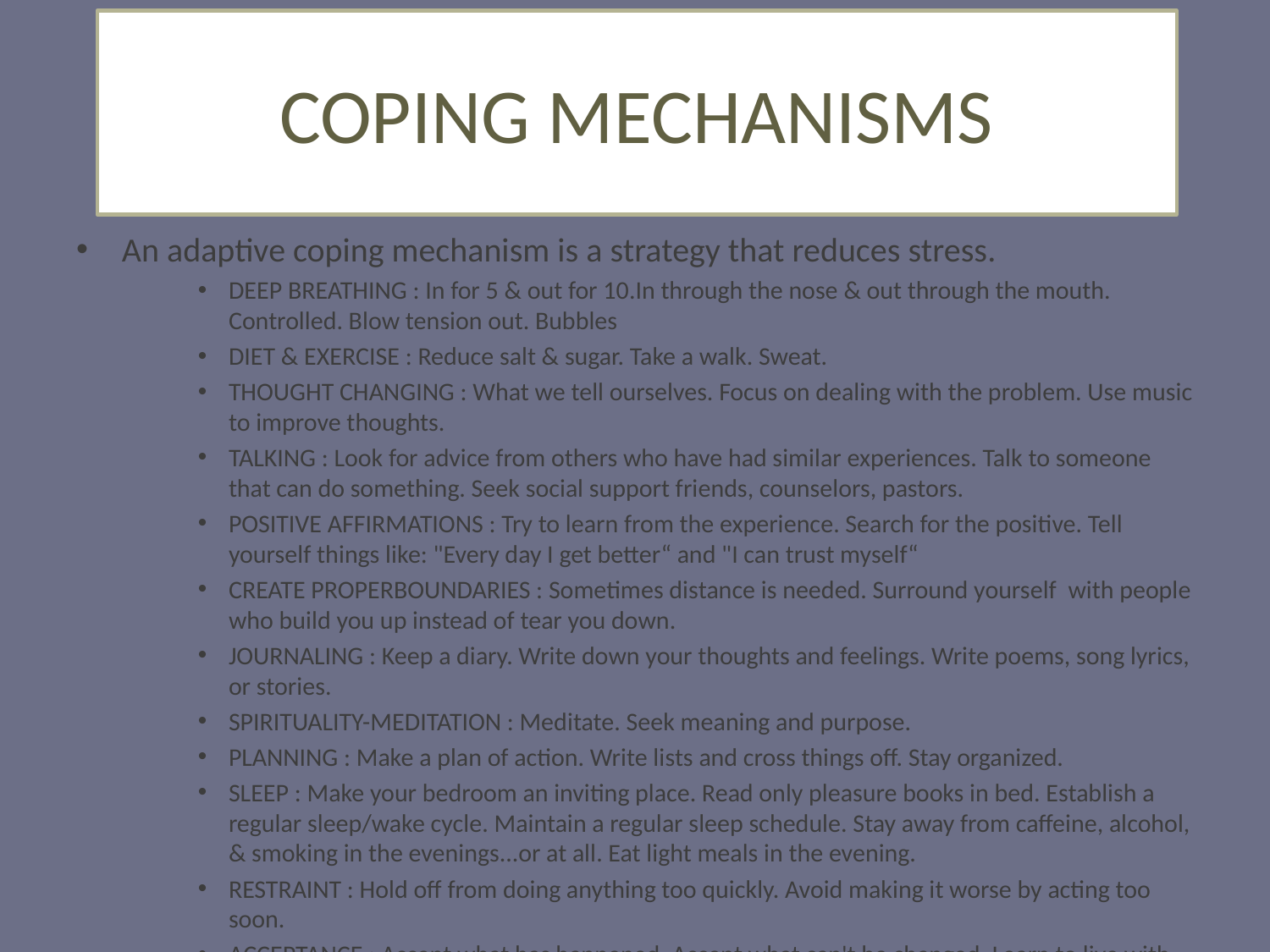

COPING MECHANISMS
An adaptive coping mechanism is a strategy that reduces stress.
DEEP BREATHING : In for 5 & out for 10.In through the nose & out through the mouth. Controlled. Blow tension out. Bubbles
DIET & EXERCISE : Reduce salt & sugar. Take a walk. Sweat.
THOUGHT CHANGING : What we tell ourselves. Focus on dealing with the problem. Use music to improve thoughts.
TALKING : Look for advice from others who have had similar experiences. Talk to someone that can do something. Seek social support friends, counselors, pastors.
POSITIVE AFFIRMATIONS : Try to learn from the experience. Search for the positive. Tell yourself things like: "Every day I get better“ and "I can trust myself“
CREATE PROPERBOUNDARIES : Sometimes distance is needed. Surround yourself  with people who build you up instead of tear you down.
JOURNALING : Keep a diary. Write down your thoughts and feelings. Write poems, song lyrics, or stories.
SPIRITUALITY-MEDITATION : Meditate. Seek meaning and purpose.
PLANNING : Make a plan of action. Write lists and cross things off. Stay organized.
SLEEP : Make your bedroom an inviting place. Read only pleasure books in bed. Establish a regular sleep/wake cycle. Maintain a regular sleep schedule. Stay away from caffeine, alcohol, & smoking in the evenings...or at all. Eat light meals in the evening.
RESTRAINT : Hold off from doing anything too quickly. Avoid making it worse by acting too soon.
ACCEPTANCE : Accept what has happened. Accept what can't be changed. Learn to live with it.